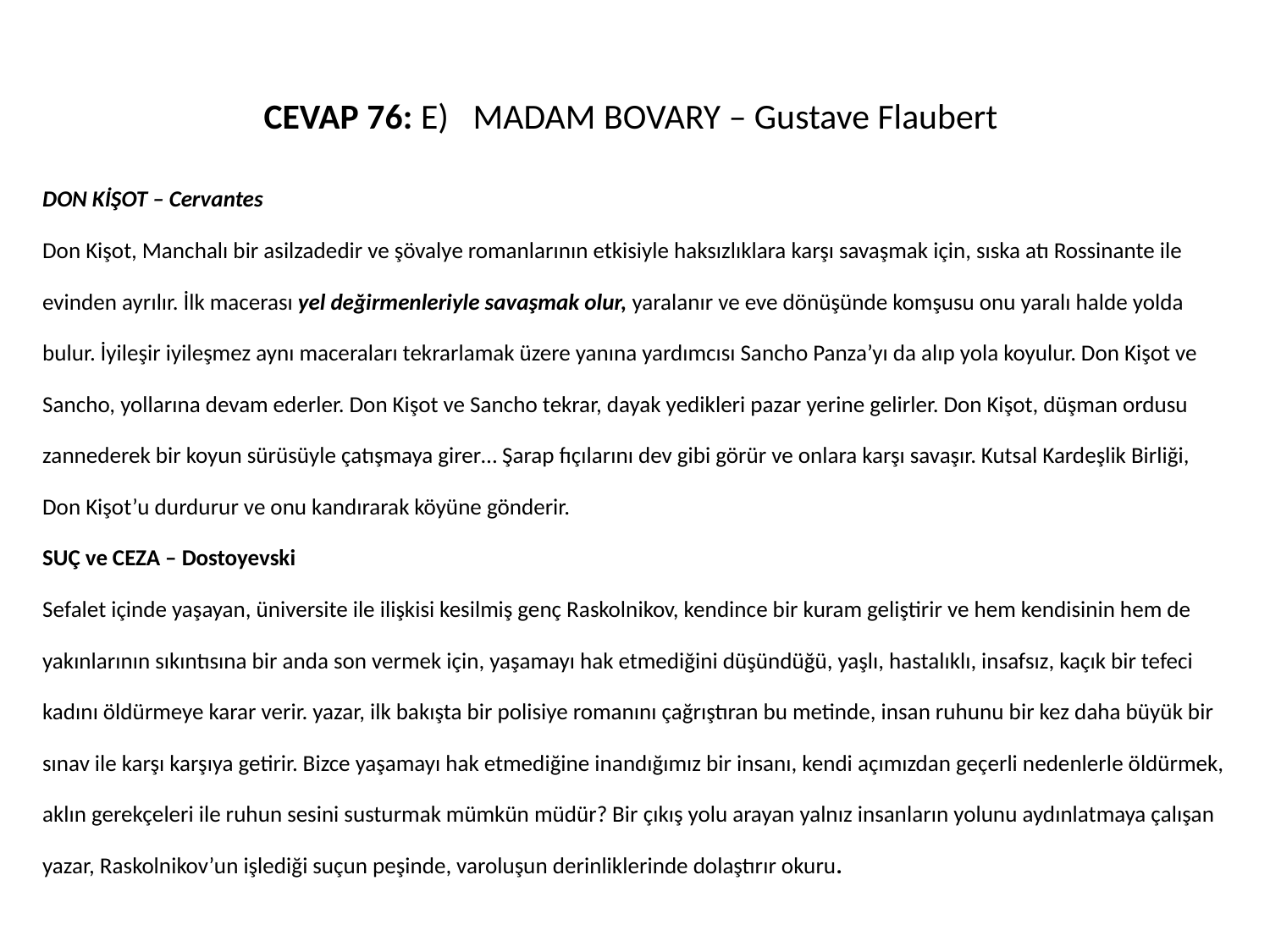

# CEVAP 76: E)   MADAM BOVARY – Gustave Flaubert
DON KİŞOT – Cervantes
Don Kişot, Manchalı bir asilzadedir ve şövalye romanlarının etkisiyle haksızlıklara karşı savaşmak için, sıska atı Rossinante ile
evinden ayrılır. İlk macerası yel değirmenleriyle savaşmak olur, yaralanır ve eve dönüşünde komşusu onu yaralı halde yolda
bulur. İyileşir iyileşmez aynı maceraları tekrarlamak üzere yanına yardımcısı Sancho Panza’yı da alıp yola koyulur. Don Kişot ve
Sancho, yollarına devam ederler. Don Kişot ve Sancho tekrar, dayak yedikleri pazar yerine gelirler. Don Kişot, düşman ordusu
zannederek bir koyun sürüsüyle çatışmaya girer… Şarap fıçılarını dev gibi görür ve onlara karşı savaşır. Kutsal Kardeşlik Birliği,
Don Kişot’u durdurur ve onu kandırarak köyüne gönderir.
SUÇ ve CEZA – Dostoyevski
Sefalet içinde yaşayan, üniversite ile ilişkisi kesilmiş genç Raskolnikov, kendince bir kuram geliştirir ve hem kendisinin hem de
yakınlarının sıkıntısına bir anda son vermek için, yaşamayı hak etmediğini düşündüğü, yaşlı, hastalıklı, insafsız, kaçık bir tefeci
kadını öldürmeye karar verir. yazar, ilk bakışta bir polisiye romanını çağrıştıran bu metinde, insan ruhunu bir kez daha büyük bir
sınav ile karşı karşıya getirir. Bizce yaşamayı hak etmediğine inandığımız bir insanı, kendi açımızdan geçerli nedenlerle öldürmek,
aklın gerekçeleri ile ruhun sesini susturmak mümkün müdür? Bir çıkış yolu arayan yalnız insanların yolunu aydınlatmaya çalışan
yazar, Raskolnikov’un işlediği suçun peşinde, varoluşun derinliklerinde dolaştırır okuru.